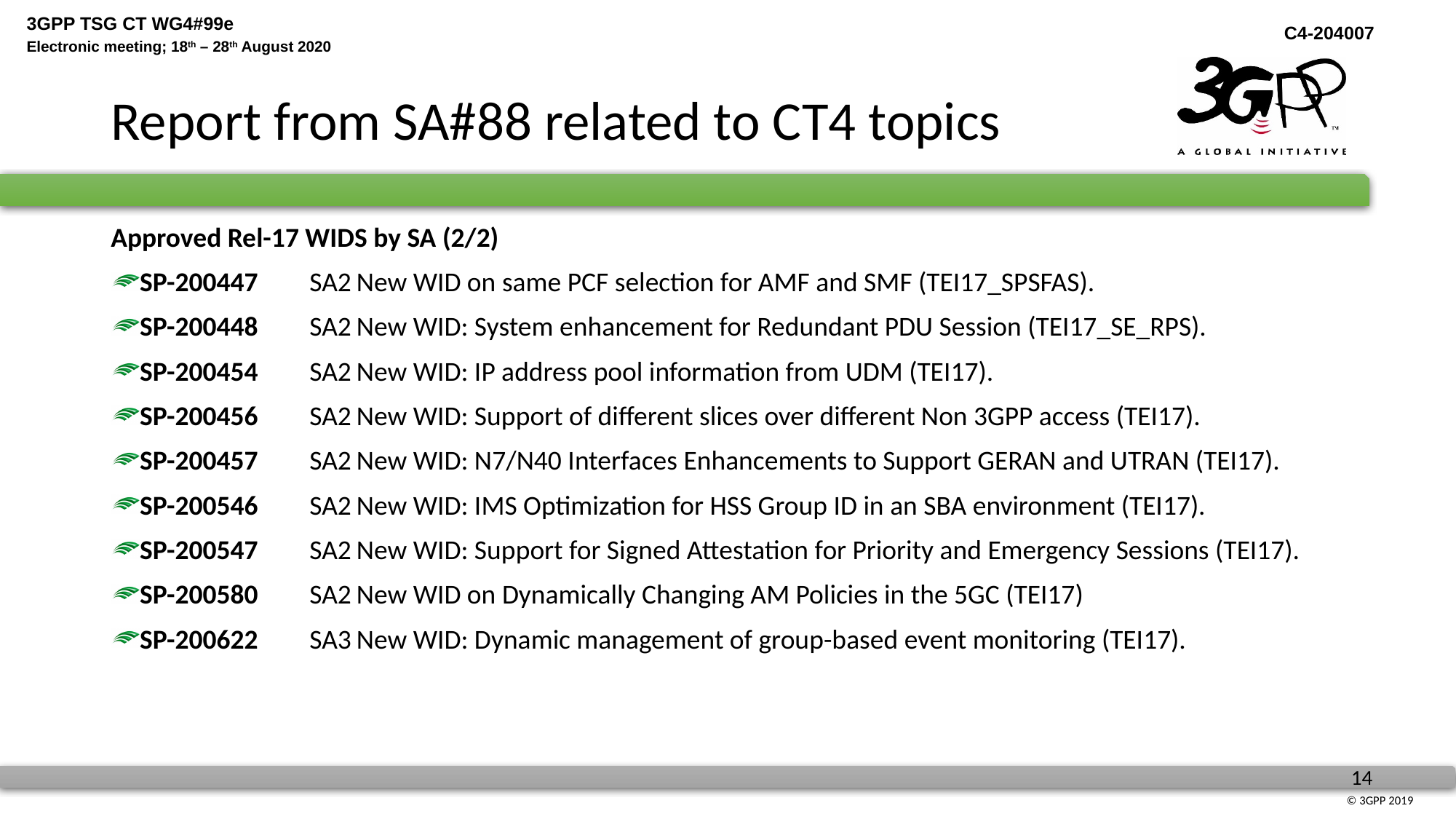

# Report from SA#88 related to CT4 topics
Approved Rel-17 WIDS by SA (2/2)
SP-200447	SA2	New WID on same PCF selection for AMF and SMF (TEI17_SPSFAS).
SP-200448	SA2	New WID: System enhancement for Redundant PDU Session (TEI17_SE_RPS).
SP-200454	SA2	New WID: IP address pool information from UDM (TEI17).
SP-200456	SA2	New WID: Support of different slices over different Non 3GPP access (TEI17).
SP-200457	SA2	New WID: N7/N40 Interfaces Enhancements to Support GERAN and UTRAN (TEI17).
SP-200546	SA2	New WID: IMS Optimization for HSS Group ID in an SBA environment (TEI17).
SP-200547	SA2	New WID: Support for Signed Attestation for Priority and Emergency Sessions (TEI17).
SP-200580	SA2	New WID on Dynamically Changing AM Policies in the 5GC (TEI17)
SP-200622	SA3	New WID: Dynamic management of group-based event monitoring (TEI17).